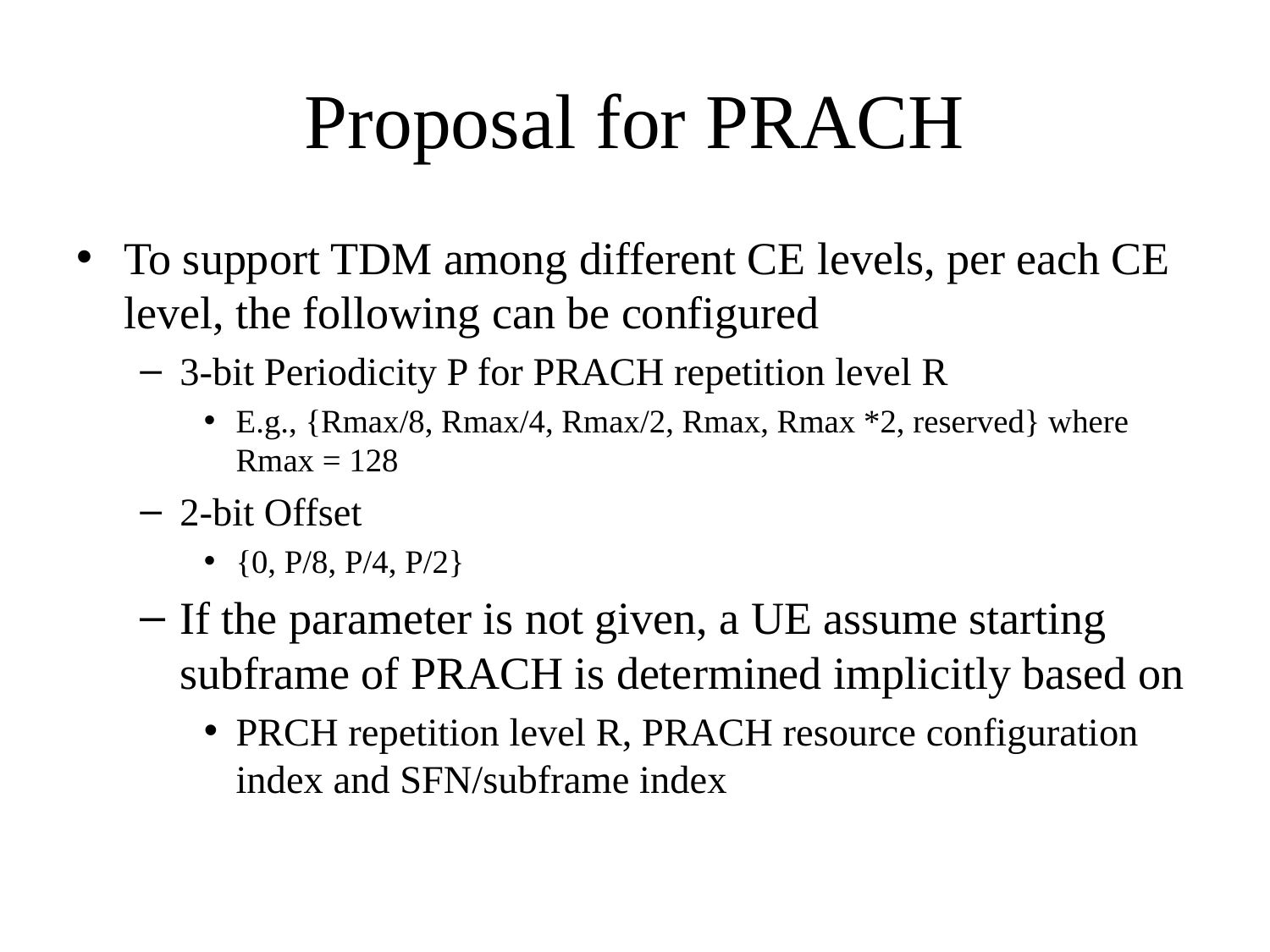

# Proposal for PRACH
To support TDM among different CE levels, per each CE level, the following can be configured
3-bit Periodicity P for PRACH repetition level R
E.g., {Rmax/8, Rmax/4, Rmax/2, Rmax, Rmax *2, reserved} where Rmax = 128
2-bit Offset
{0, P/8, P/4, P/2}
If the parameter is not given, a UE assume starting subframe of PRACH is determined implicitly based on
PRCH repetition level R, PRACH resource configuration index and SFN/subframe index